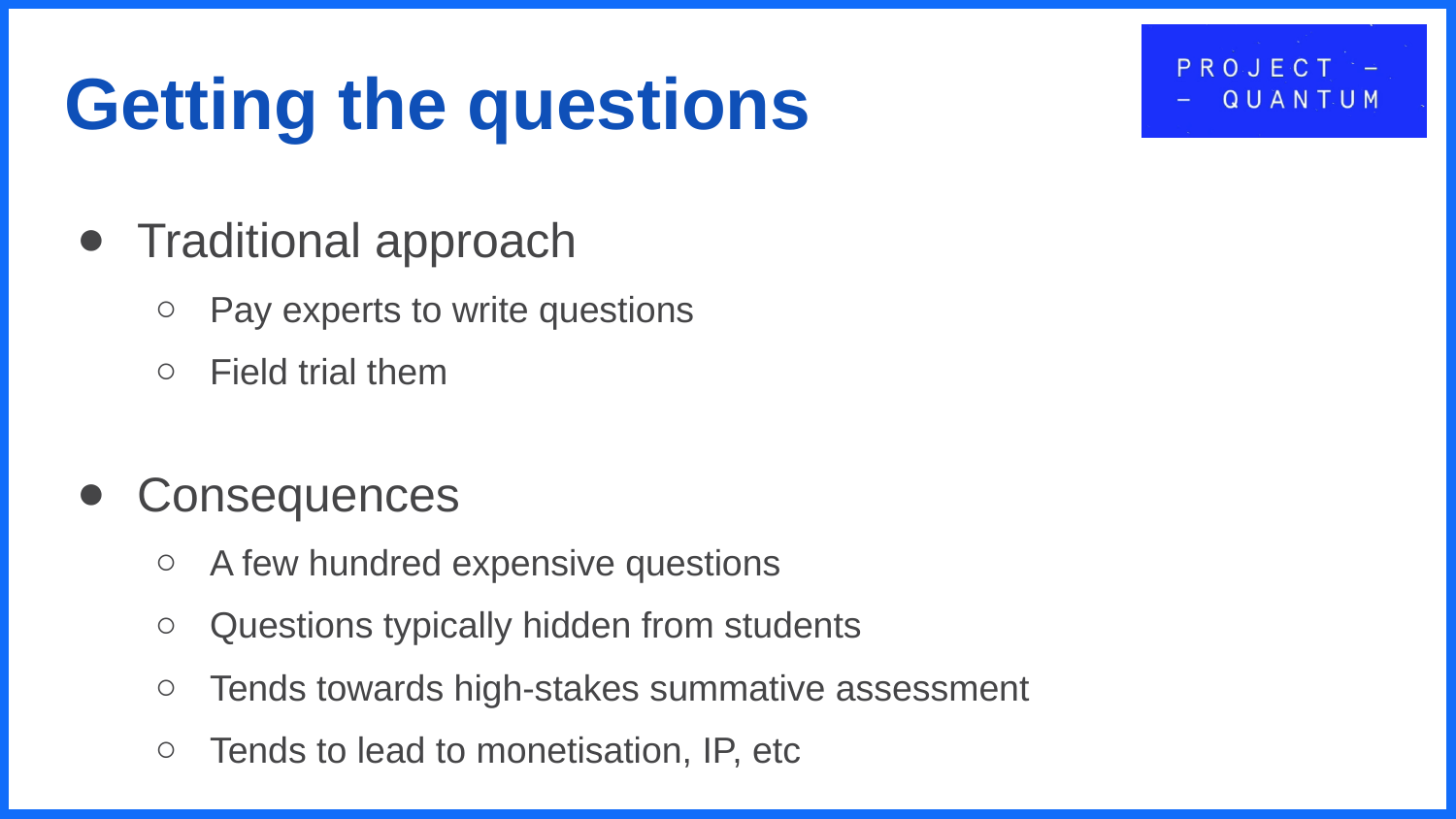

# Getting the questions
Traditional approach
Pay experts to write questions
Field trial them

Consequences
A few hundred expensive questions
Questions typically hidden from students
Tends towards high-stakes summative assessment
Tends to lead to monetisation, IP, etc